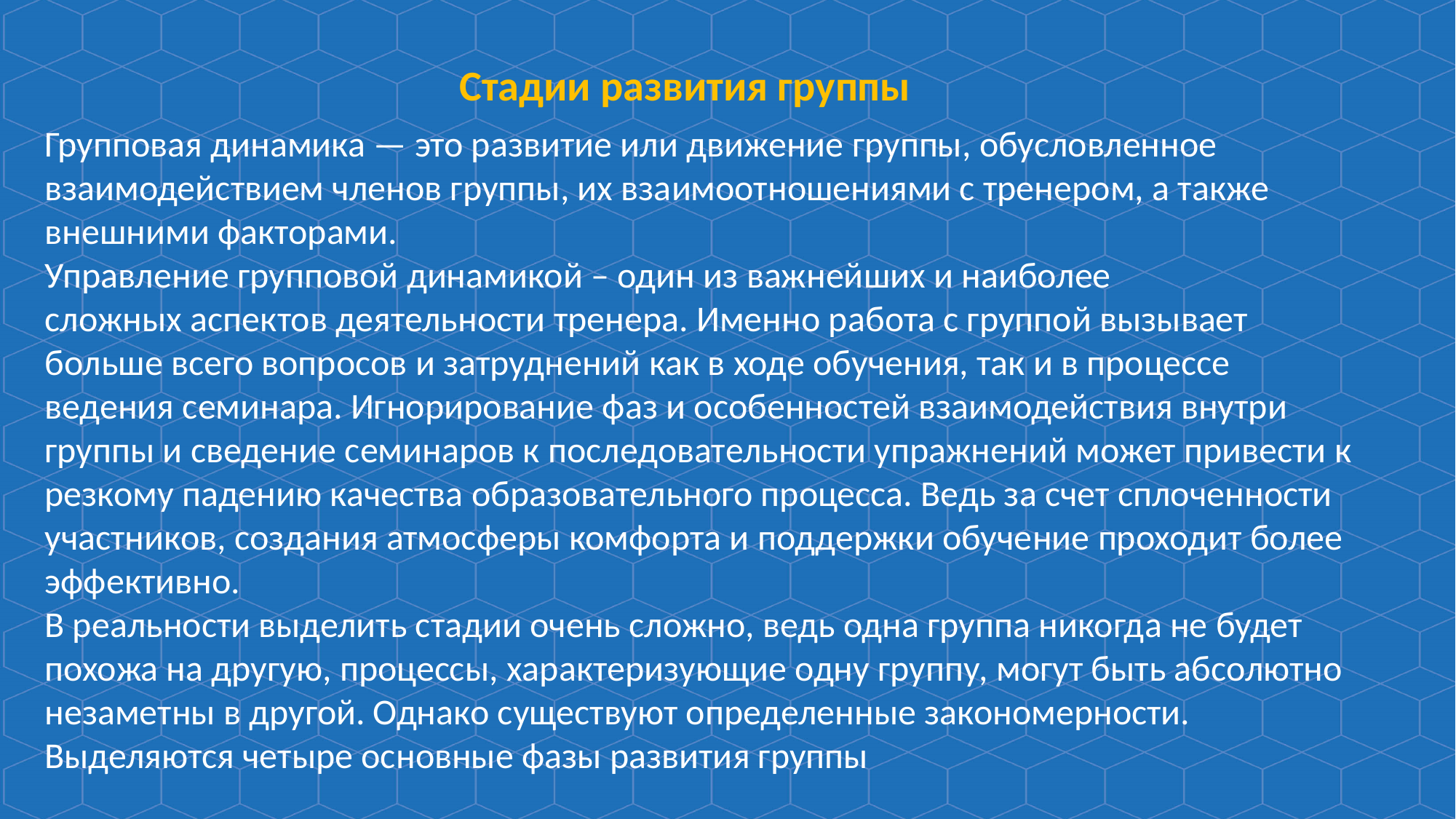

Стадии развития группы
Групповая динамика — это развитие или движение группы, обусловленное взаимодействием членов группы, их взаимоотношениями с тренером, а также внешними факторами.
Управление групповой динамикой – один из важнейших и наиболее
сложных аспектов деятельности тренера. Именно работа с группой вызывает больше всего вопросов и затруднений как в ходе обучения, так и в процессе ведения семинара. Игнорирование фаз и особенностей взаимодействия внутри группы и сведение семинаров к последовательности упражнений может привести к резкому падению качества образовательного процесса. Ведь за счет сплоченности участников, создания атмосферы комфорта и поддержки обучение проходит более эффективно.
В реальности выделить стадии очень сложно, ведь одна группа никогда не будет похожа на другую, процессы, характеризующие одну группу, могут быть абсолютно незаметны в другой. Однако существуют определенные закономерности. Выделяются четыре основные фазы развития группы